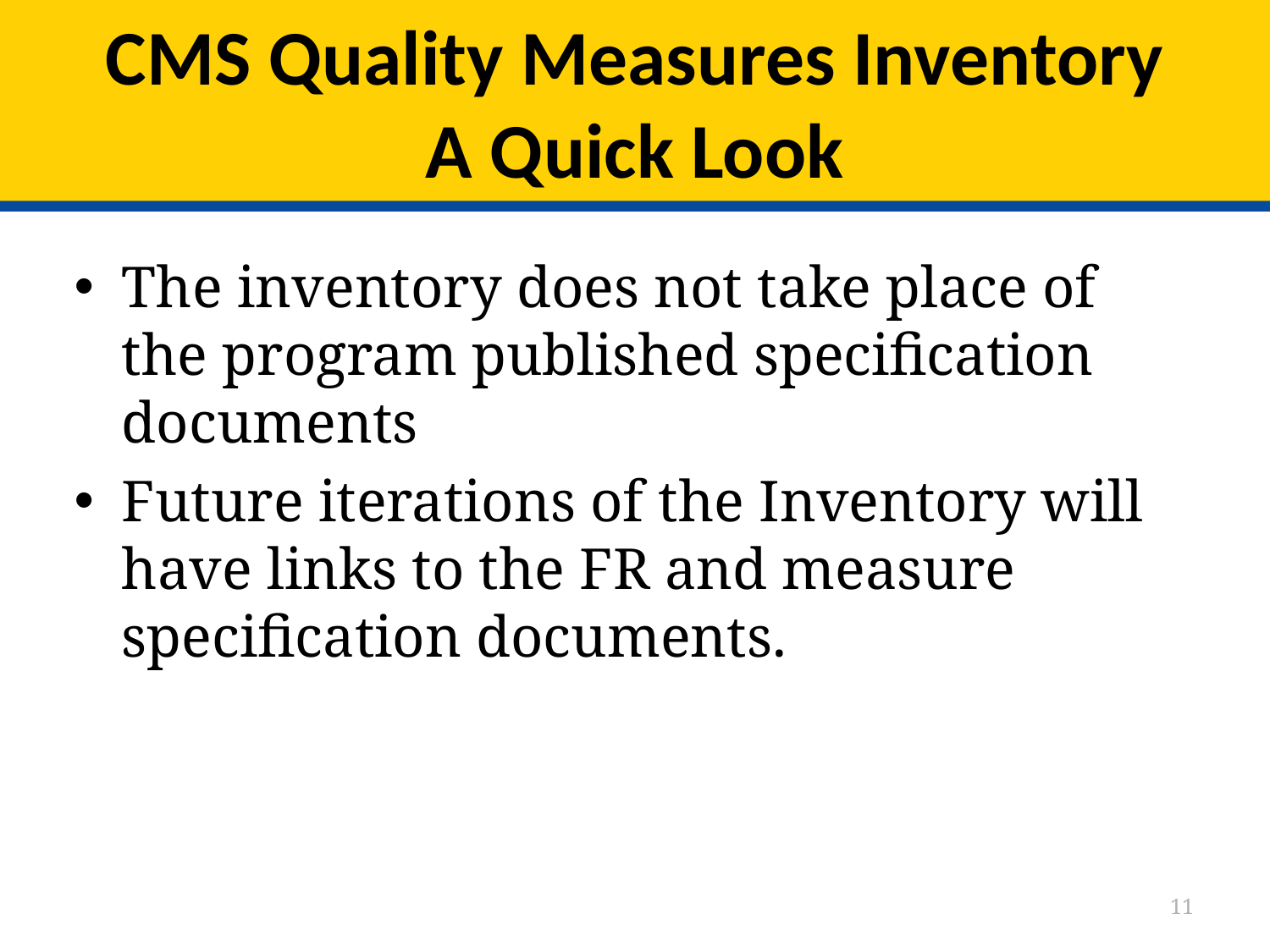

# CMS Quality Measures Inventory A Quick Look
The inventory does not take place of the program published specification documents
Future iterations of the Inventory will have links to the FR and measure specification documents.

11